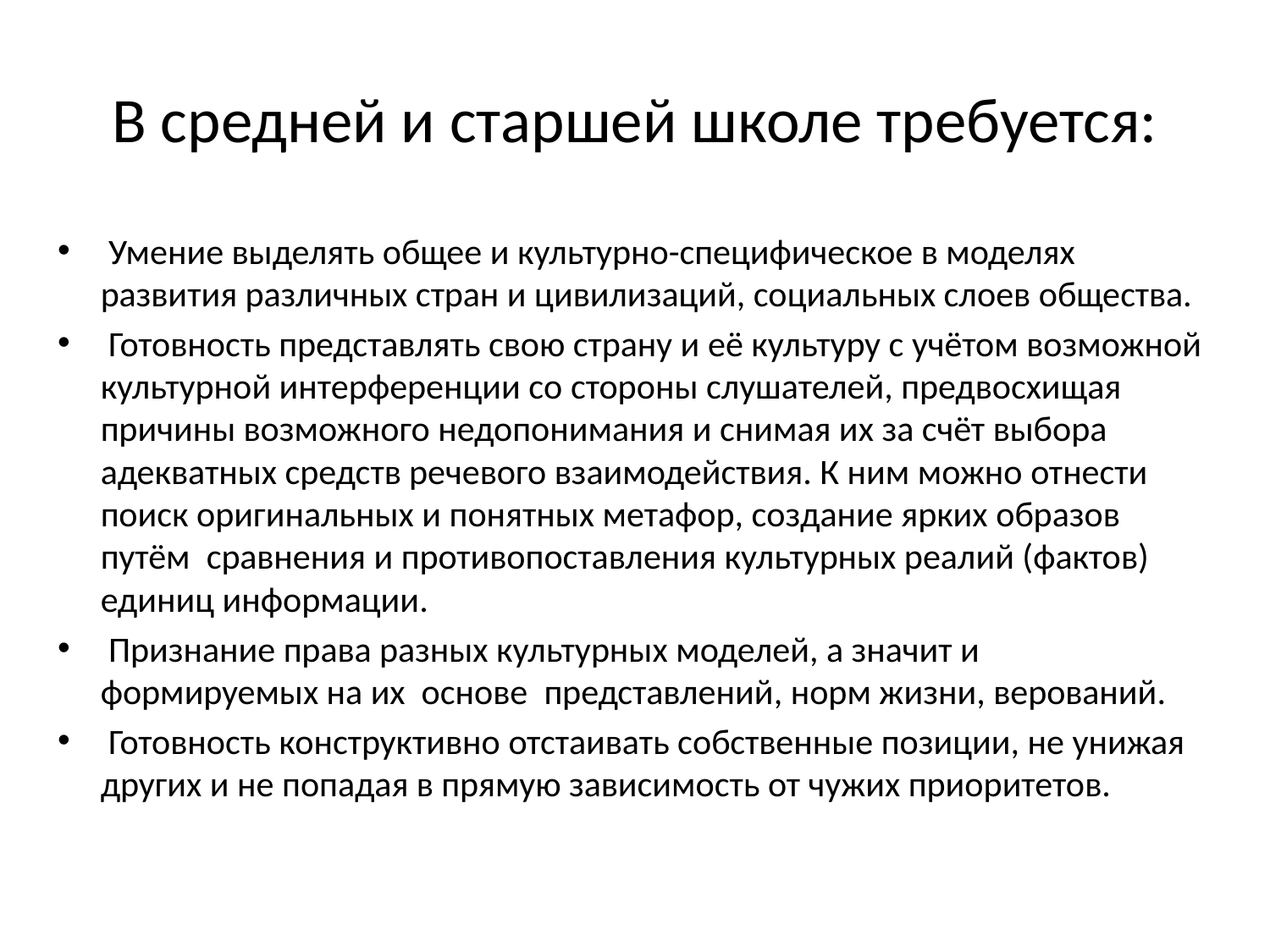

# В средней и старшей школе требуется:
 Умение выделять общее и культурно-специфическое в моделях развития различных стран и цивилизаций, социальных слоев общества.
 Готовность представлять свою страну и её культуру с учётом возможной культурной интерференции со стороны слушателей, предвосхищая причины возможного недопонимания и снимая их за счёт выбора адекватных средств речевого взаимодействия. К ним можно отнести поиск оригинальных и понятных метафор, создание ярких образов путём  сравнения и противопоставления культурных реалий (фактов) единиц информации.
 Признание права разных культурных моделей, а значит и формируемых на их  основе  представлений, норм жизни, верований.
 Готовность конструктивно отстаивать собственные позиции, не унижая других и не попадая в прямую зависимость от чужих приоритетов.